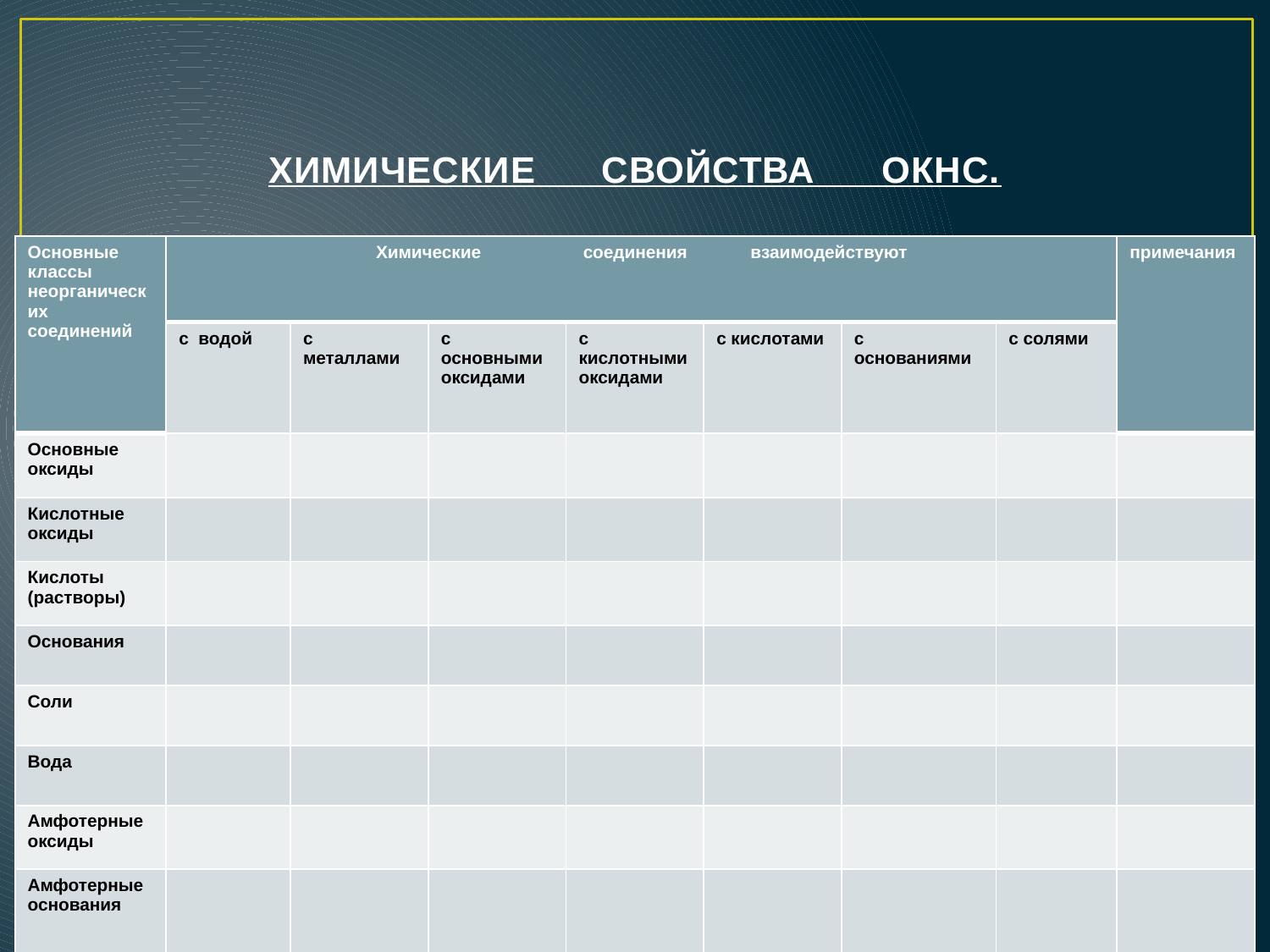

# ХИМИЧЕСКИЕ      СВОЙСТВА      ОКНС.
| Основные классы неорганических соединений | Химические соединения взаимодействуют |  |  |  |  |  |  | примечания |
| --- | --- | --- | --- | --- | --- | --- | --- | --- |
|  | с водой | с металлами | с основными оксидами | с кислотными оксидами | с кислотами | с основаниями | с солями |  |
| Основные оксиды |  |  |  |  |  |  |  |  |
| Кислотные оксиды |  |  |  |  |  |  |  |  |
| Кислоты (растворы) |  |  |  |  |  |  |  |  |
| Основания |  |  |  |  |  |  |  |  |
| Соли |  |  |  |  |  |  |  |  |
| Вода |  |  |  |  |  |  |  |  |
| Амфотерные оксиды |  |  |  |  |  |  |  |  |
| Амфотерные основания |  |  |  |  |  |  |  |  |